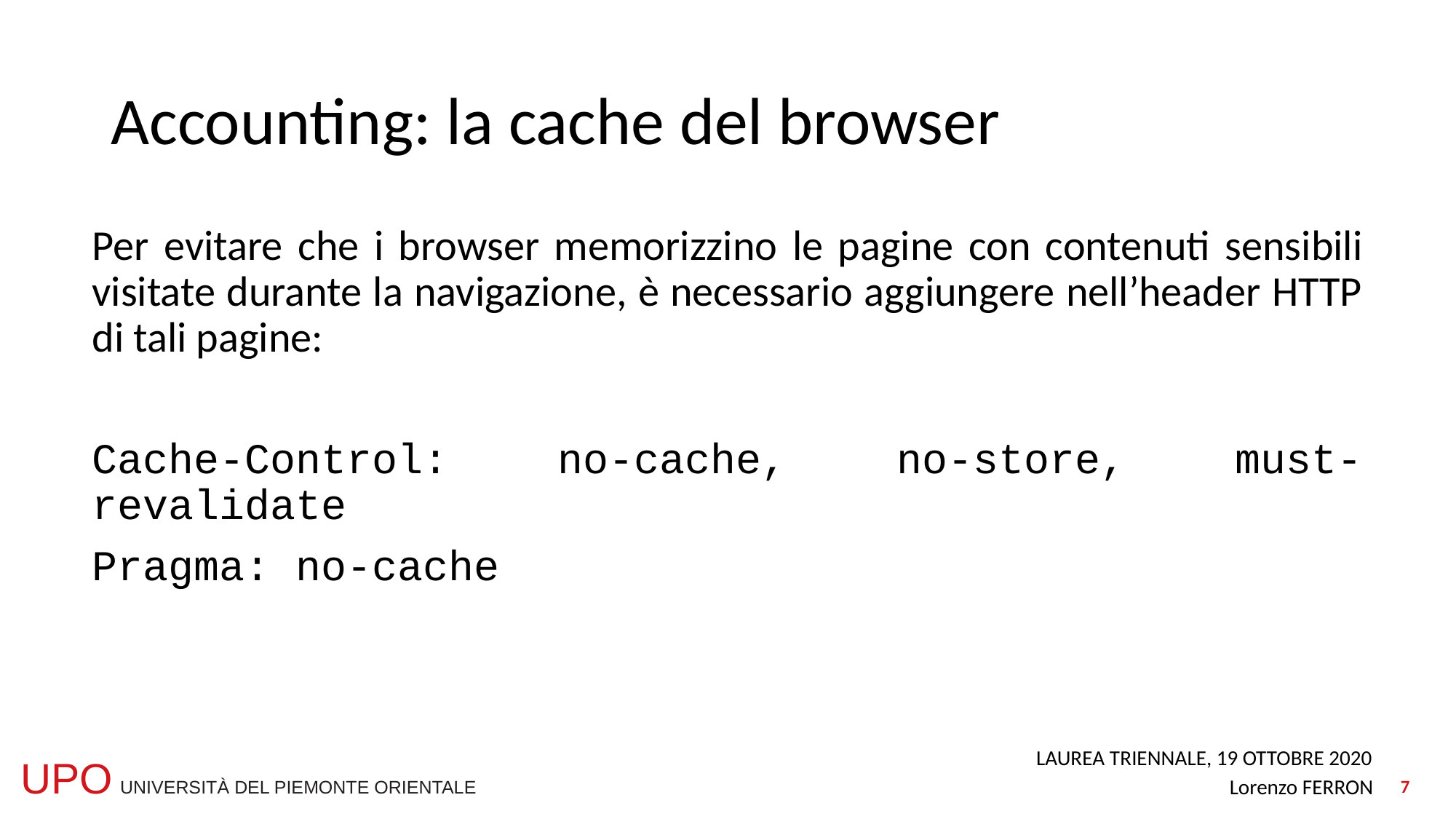

# Accounting: la cache del browser
Per evitare che i browser memorizzino le pagine con contenuti sensibili visitate durante la navigazione, è necessario aggiungere nell’header HTTP di tali pagine:

Cache-Control: no-cache, no-store, must-revalidate
Pragma: no-cache
7